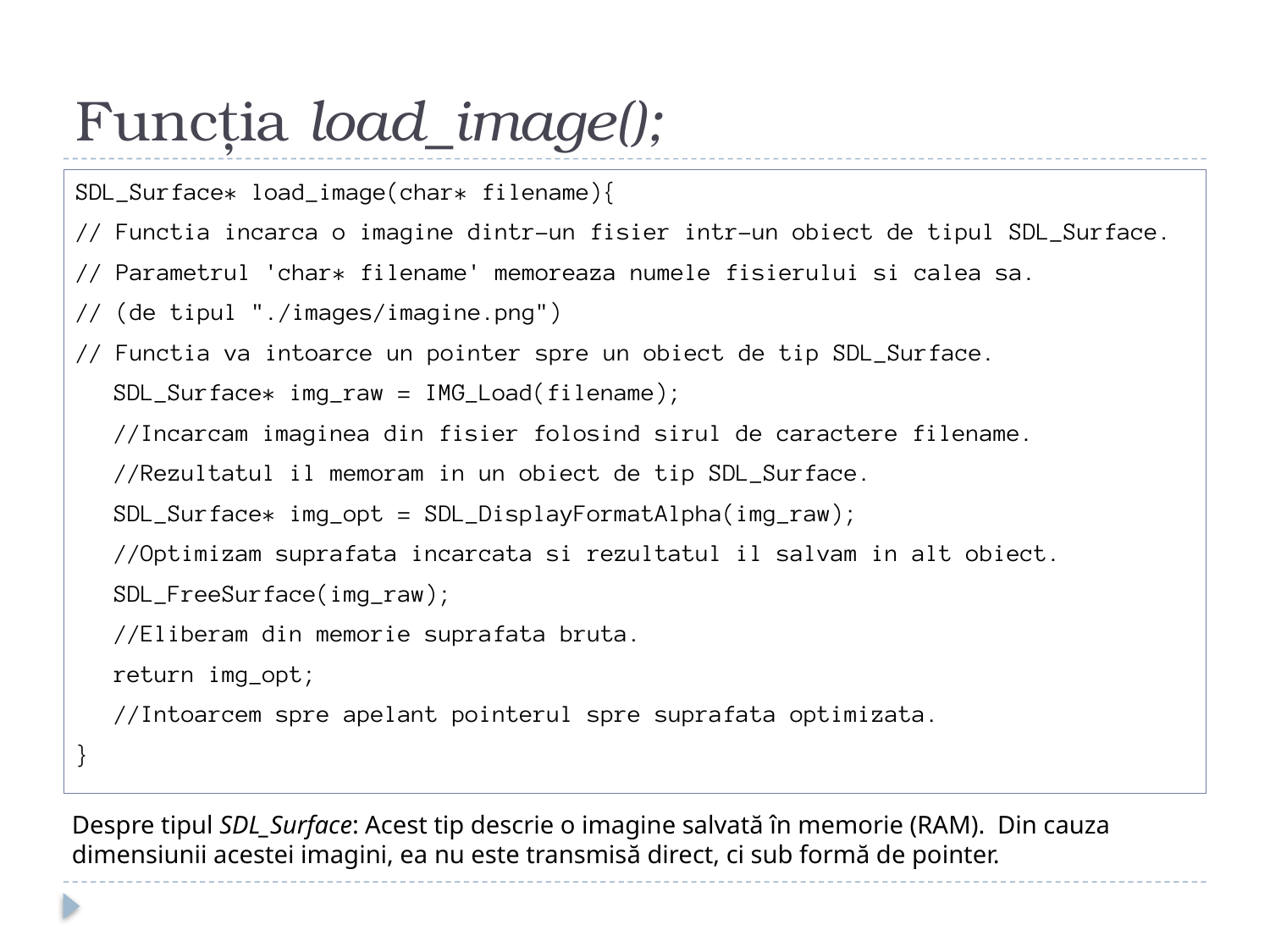

# Funcția load_image();
SDL_Surface* load_image(char* filename){
// Functia incarca o imagine dintr-un fisier intr-un obiect de tipul SDL_Surface.
// Parametrul 'char* filename' memoreaza numele fisierului si calea sa.
// (de tipul "./images/imagine.png")
// Functia va intoarce un pointer spre un obiect de tip SDL_Surface.
	SDL_Surface* img_raw = IMG_Load(filename);
	//Incarcam imaginea din fisier folosind sirul de caractere filename.
	//Rezultatul il memoram in un obiect de tip SDL_Surface.
	SDL_Surface* img_opt = SDL_DisplayFormatAlpha(img_raw);
	//Optimizam suprafata incarcata si rezultatul il salvam in alt obiect.
	SDL_FreeSurface(img_raw);
	//Eliberam din memorie suprafata bruta.
	return img_opt;
	//Intoarcem spre apelant pointerul spre suprafata optimizata.
}
Despre tipul SDL_Surface: Acest tip descrie o imagine salvată în memorie (RAM).  Din cauza dimensiunii acestei imagini, ea nu este transmisă direct, ci sub formă de pointer.